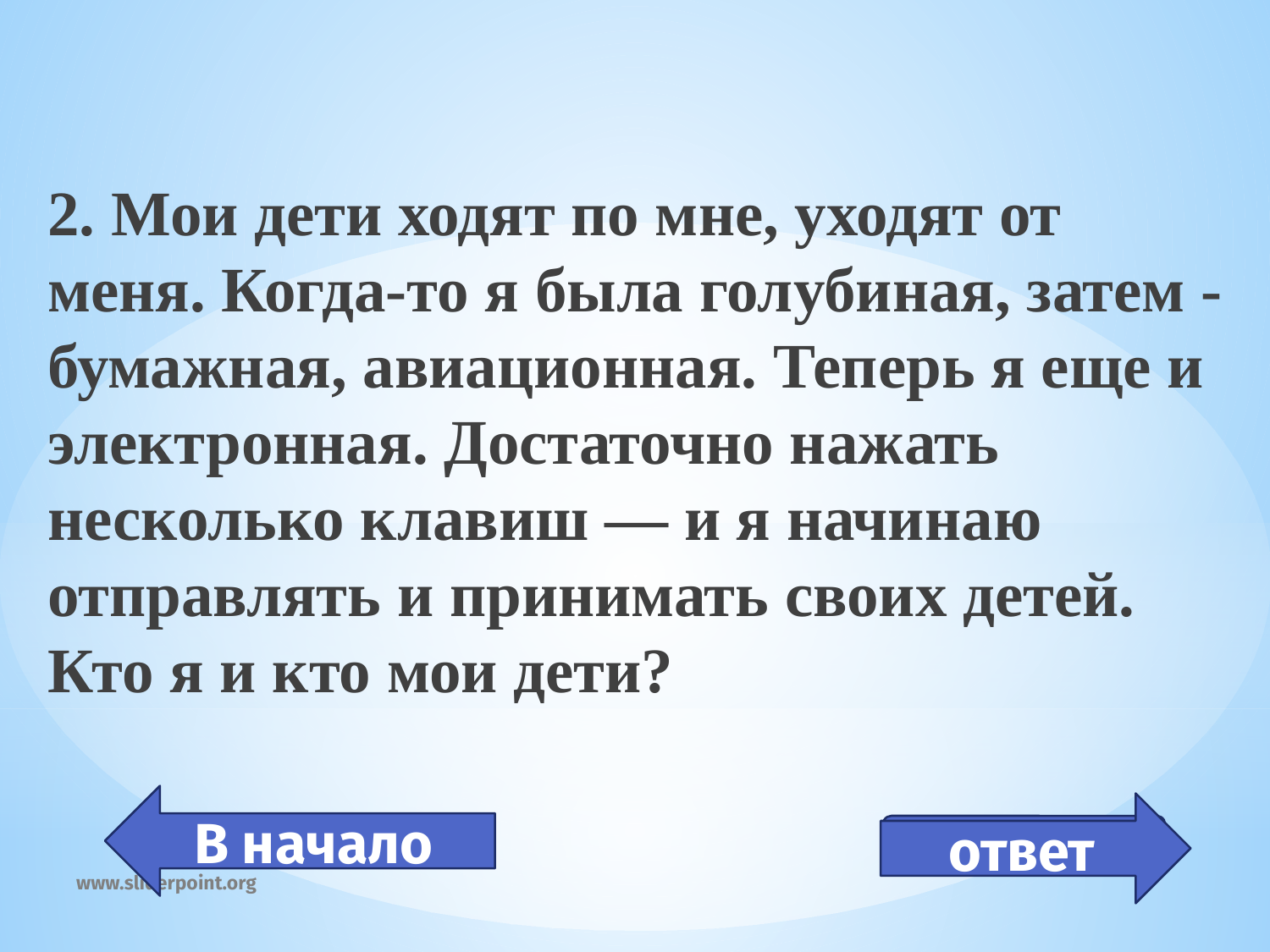

2. Мои дети ходят по мне, уходят от меня. Когда-то я была голубиная, затем -
бумажная, авиационная. Теперь я еще и электронная. Достаточно нажать несколько клавиш — и я начинаю отправлять и принимать своих детей. Кто я и кто мои дети?
В начало
ответ

эл. почта
www.sliderpoint.org